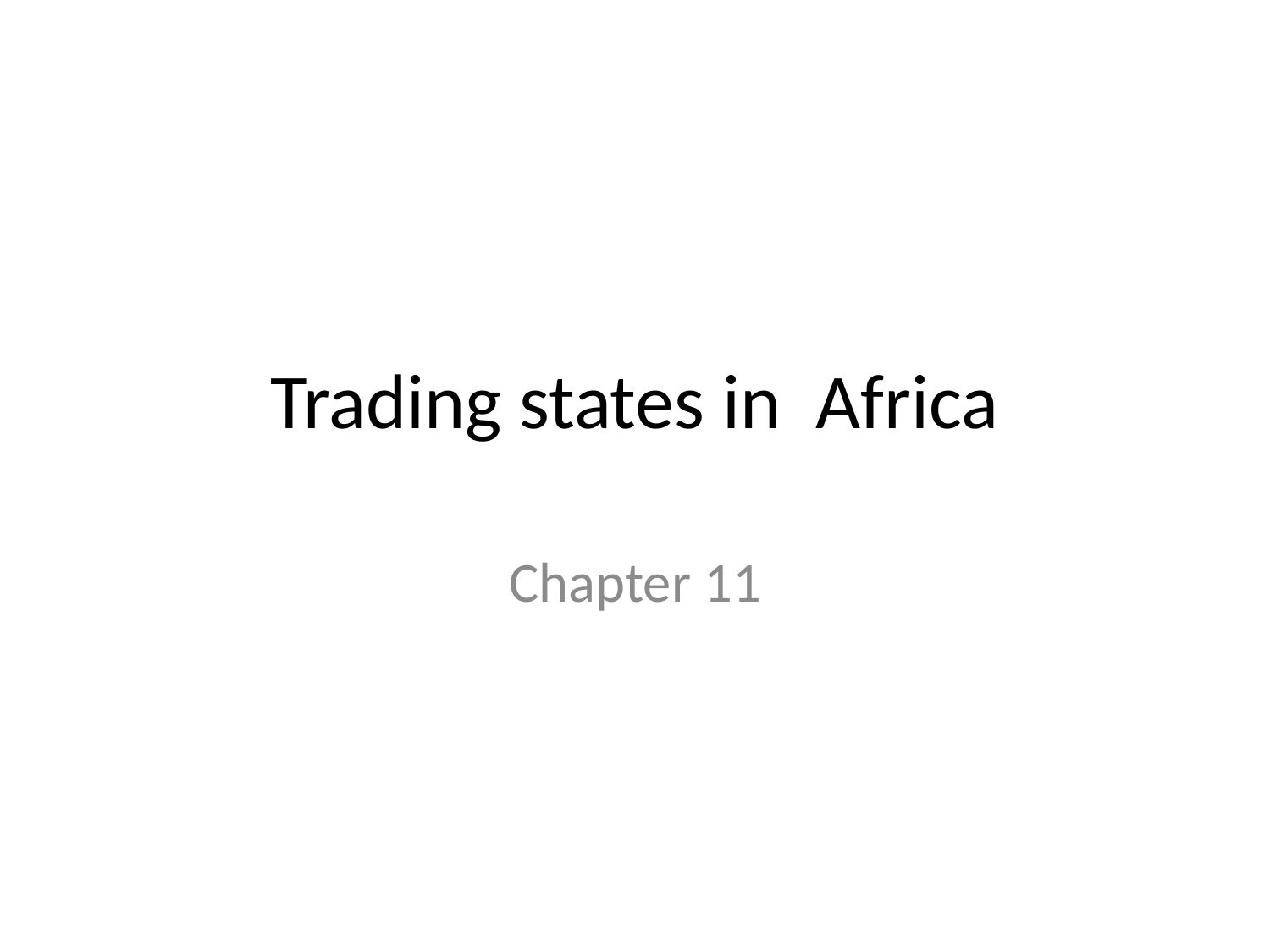

# Trading states in  Africa
Chapter 11